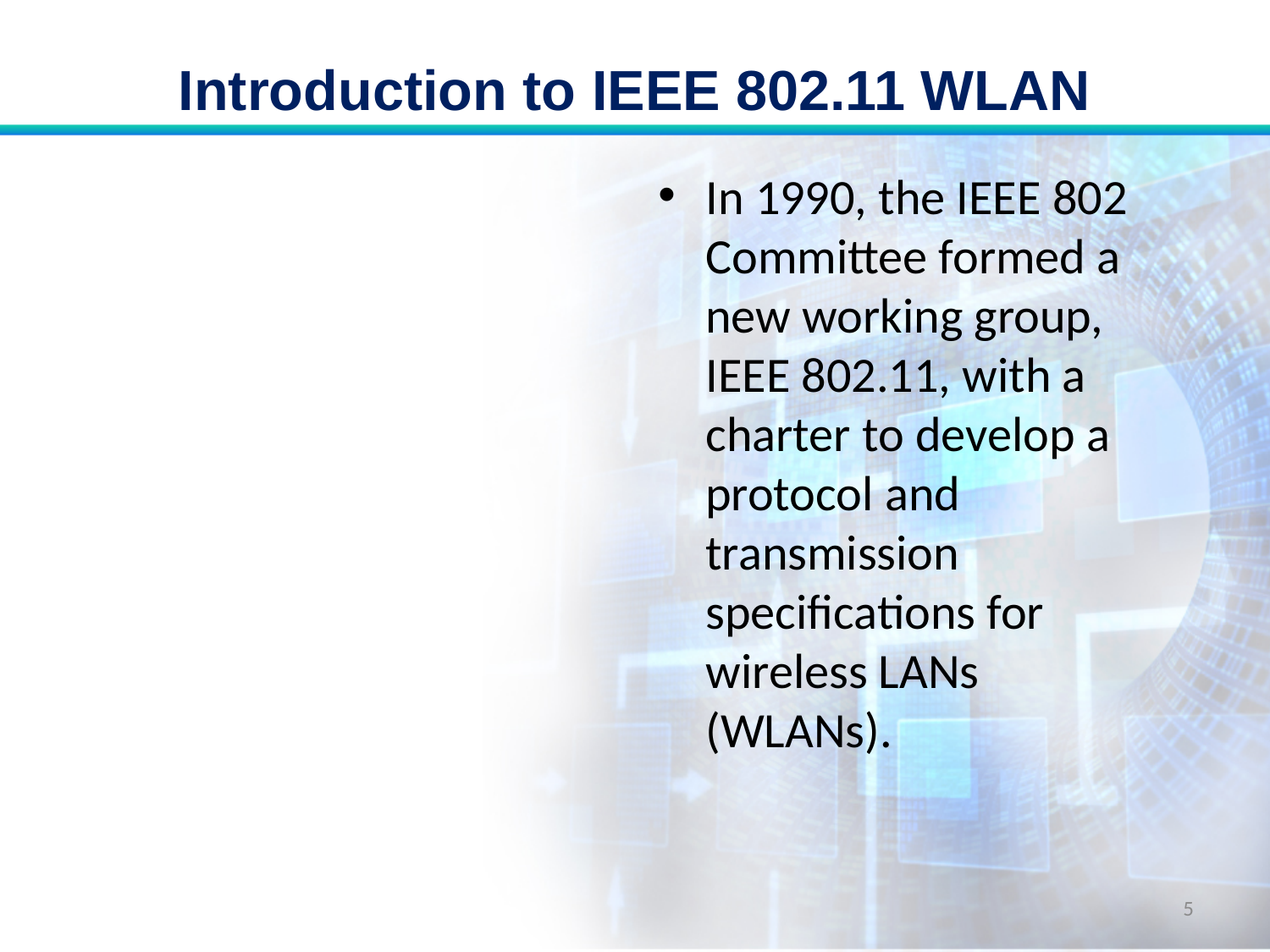

# Introduction to IEEE 802.11 WLAN
In 1990, the IEEE 802 Committee formed a new working group, IEEE 802.11, with a charter to develop a protocol and transmission specifications for wireless LANs (WLANs).
5